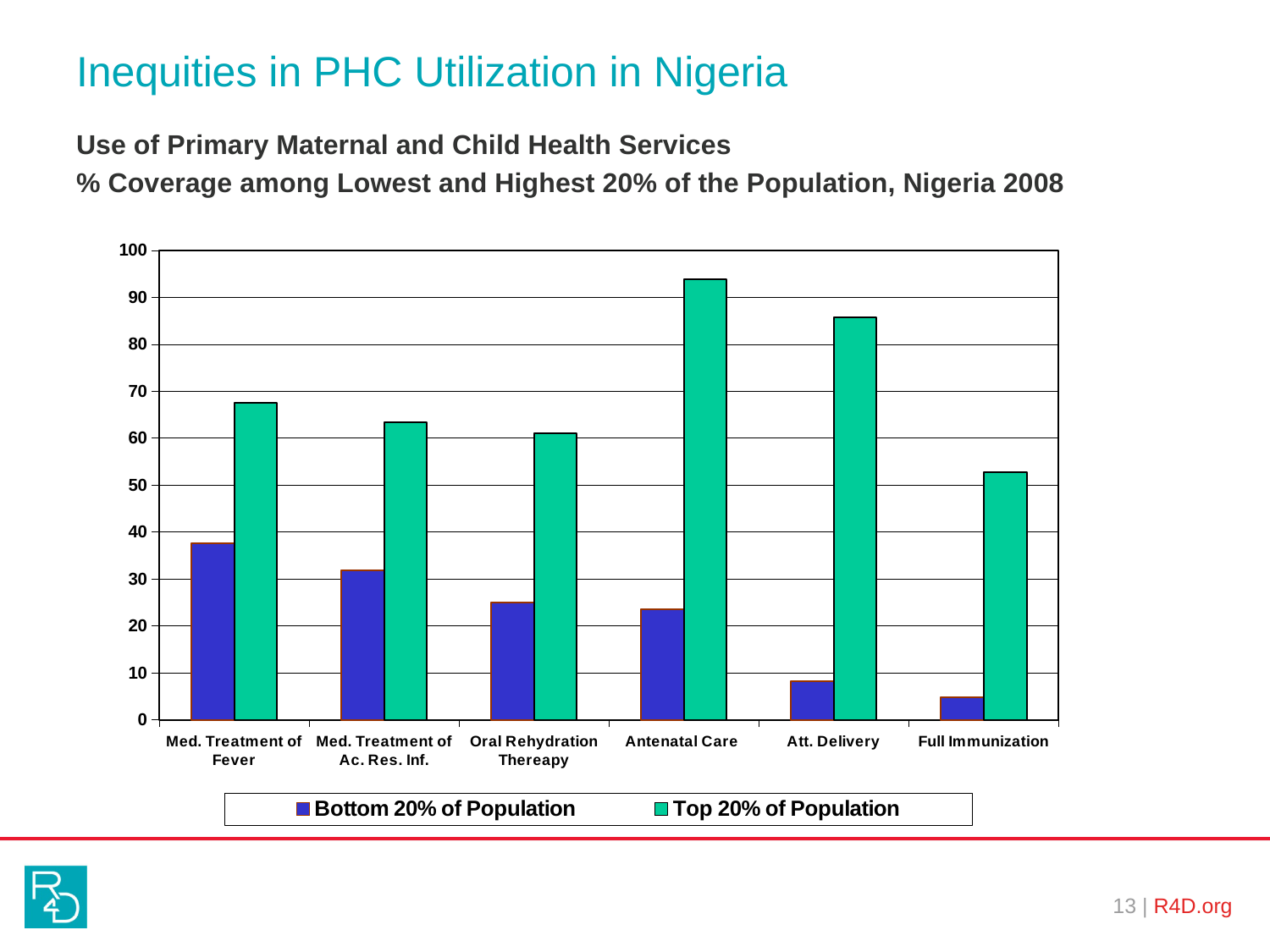

# Inequities in PHC Utilization in Nigeria
Use of Primary Maternal and Child Health Services
% Coverage among Lowest and Highest 20% of the Population, Nigeria 2008

### Chart

| Category | Bottom 20% of Population | Top 20% of Population |
|---|---|---|
| Med. Treatment of Fever | 37.6 | 67.5 |
| Med. Treatment of Ac. Res. Inf. | 31.9 | 63.3 |
| Oral Rehydration Thereapy | 24.9 | 61.1 |
| Antenatal Care  | 23.5 | 93.8 |
| Att. Delivery | 8.3 | 85.7 |
| Full Immunization | 4.8 | 52.7 |
13 | R4D.org